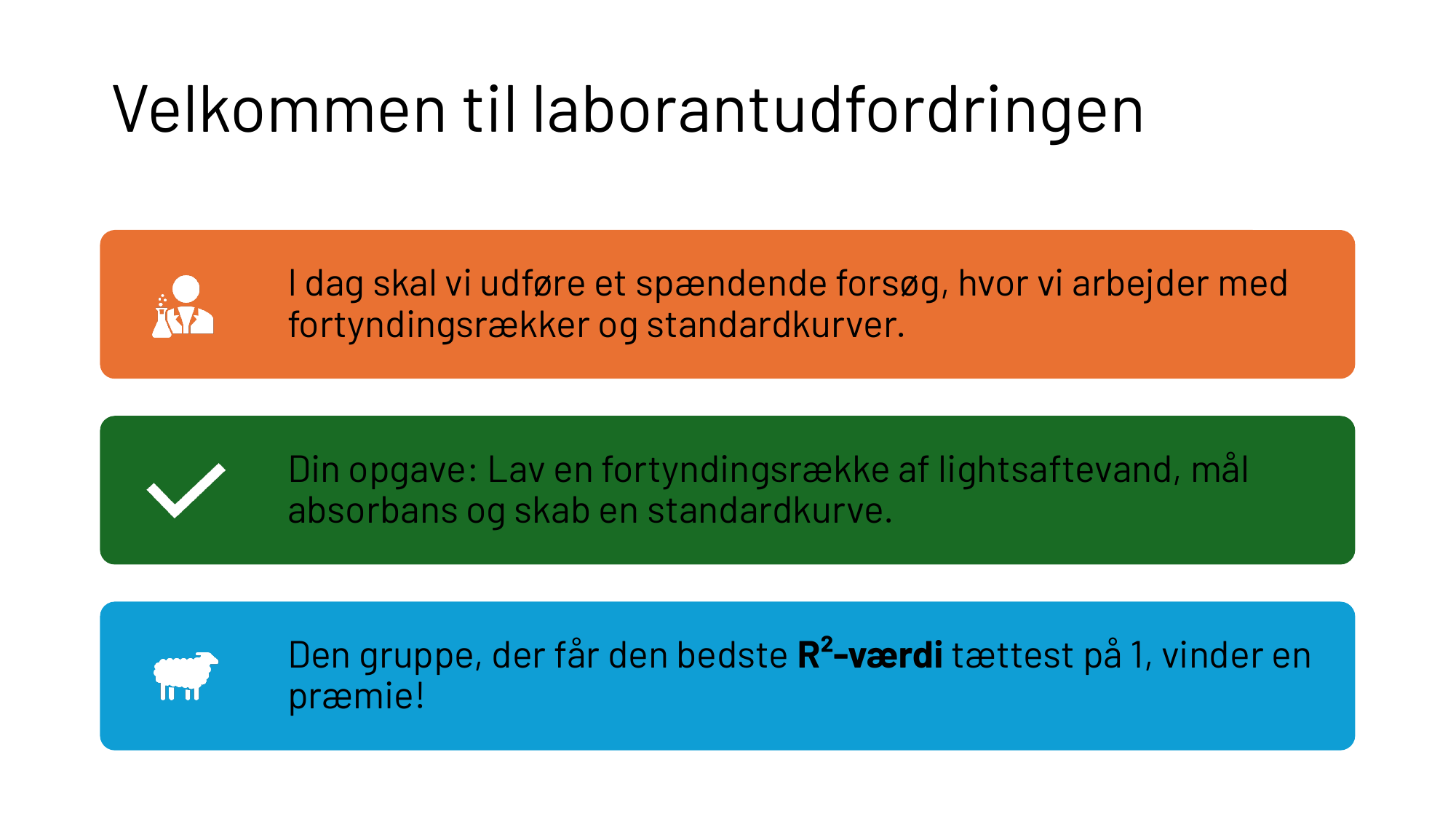

# Velkommen til laborantudfordringen
I dag skal vi udføre et spændende forsøg, hvor vi arbejder med fortyndingsrækker og standardkurver.
Din opgave: Lav en fortyndingsrække af lightsaftevand, mål absorbans og skab en standardkurve.
Den gruppe, der får den bedste R²-værdi tættest på 1, vinder en præmie!